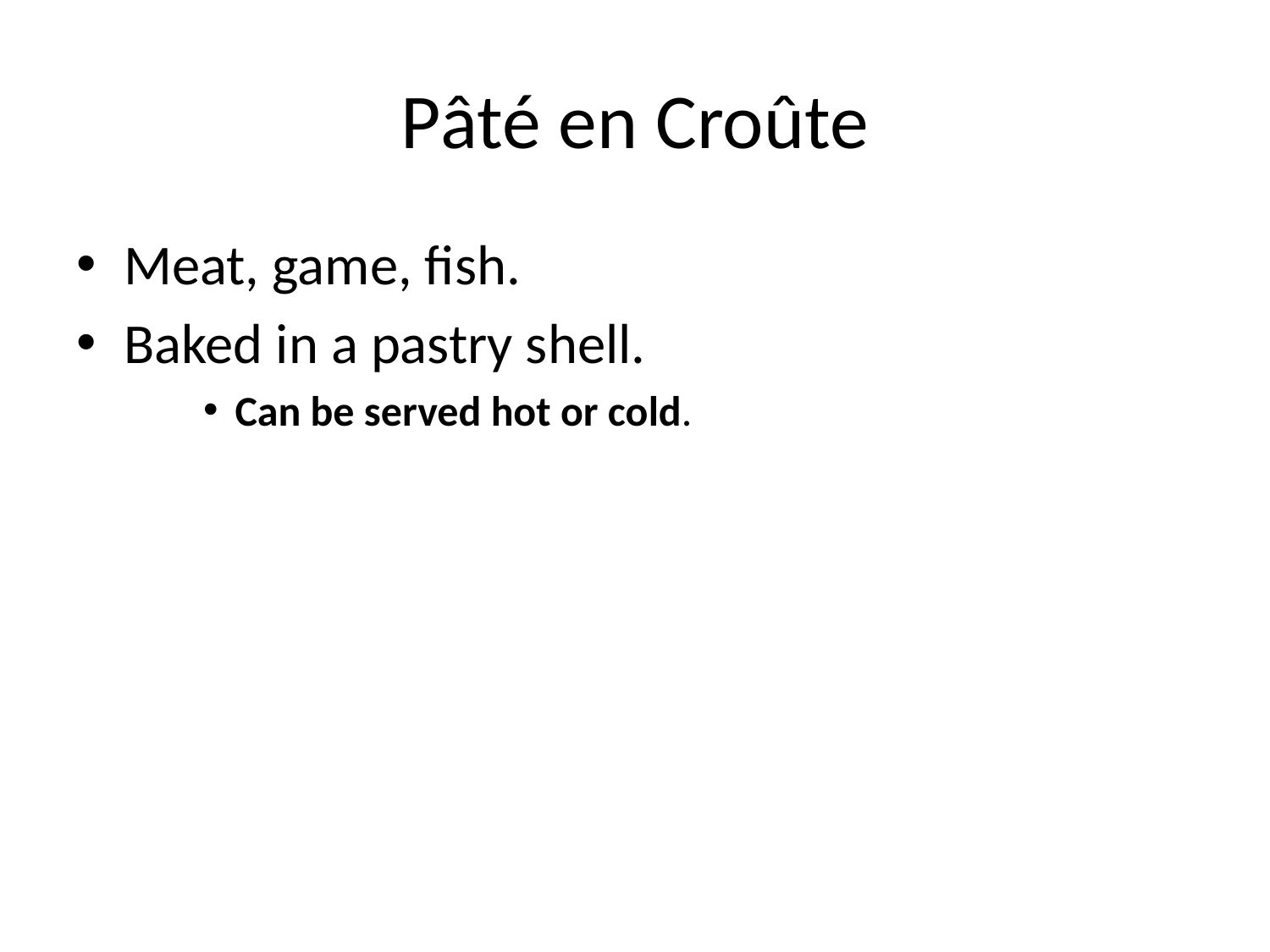

# Pâté en Croûte
Meat, game, fish.
Baked in a pastry shell.
Can be served hot or cold.